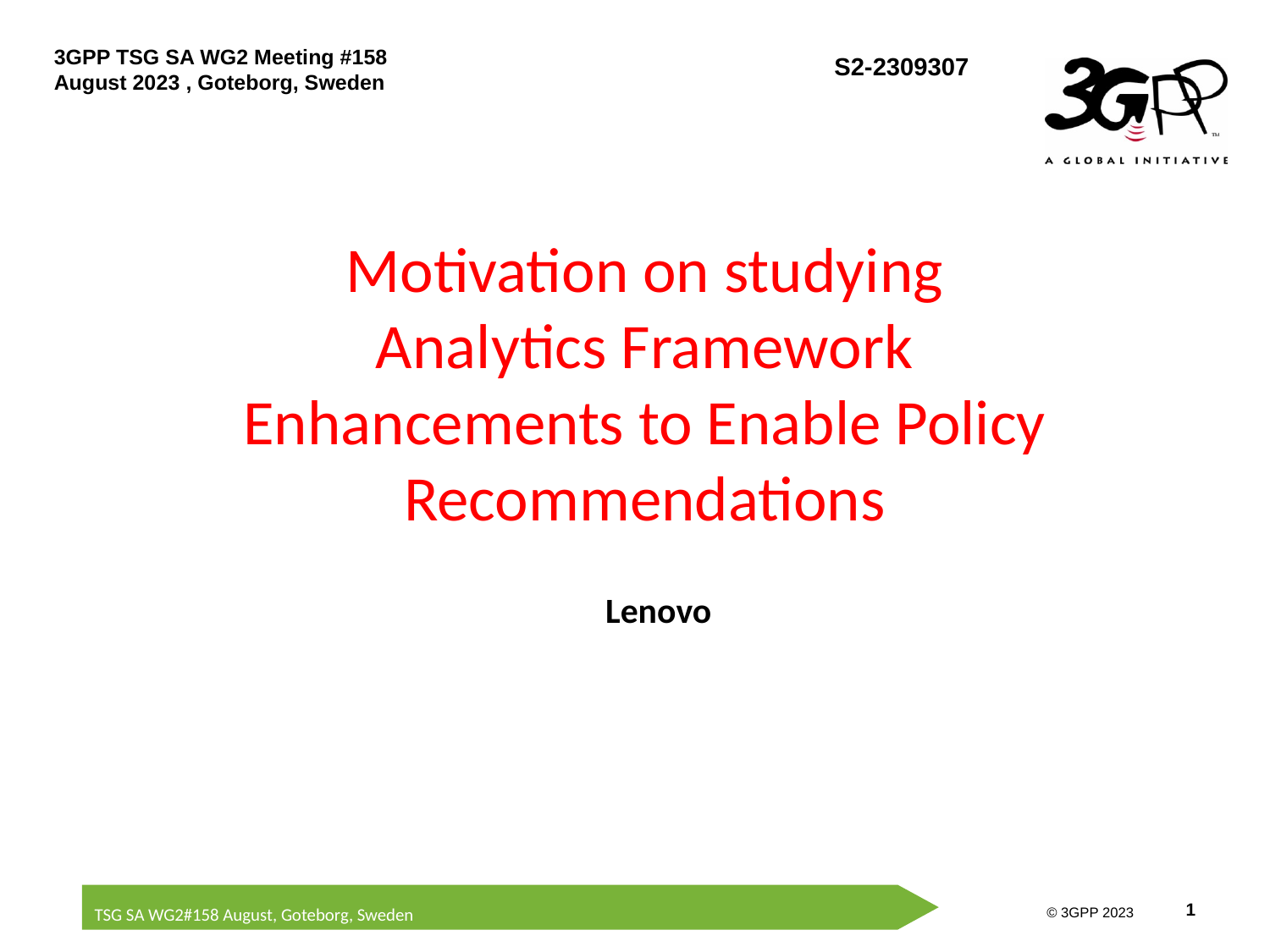

# Motivation on studying Analytics Framework Enhancements to Enable Policy Recommendations
Lenovo